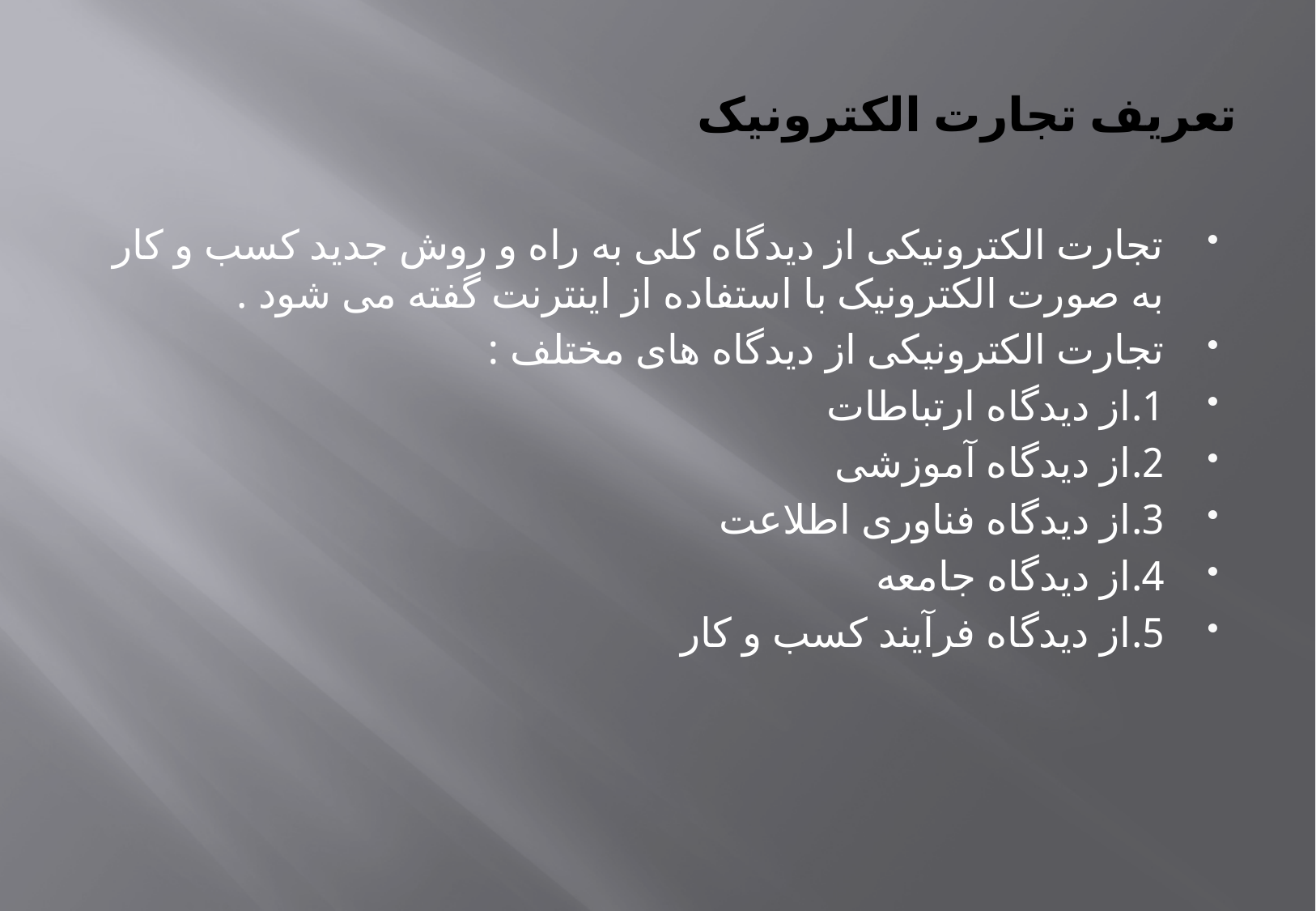

# تعریف تجارت الکترونیک
تجارت الکترونیکی از دیدگاه کلی به راه و روش جدید کسب و کار به صورت الکترونیک با استفاده از اینترنت گفته می شود .
تجارت الکترونیکی از دیدگاه های مختلف :
1.از دیدگاه ارتباطات
2.از دیدگاه آموزشی
3.از دیدگاه فناوری اطلاعت
4.از دیدگاه جامعه
5.از دیدگاه فرآیند کسب و کار